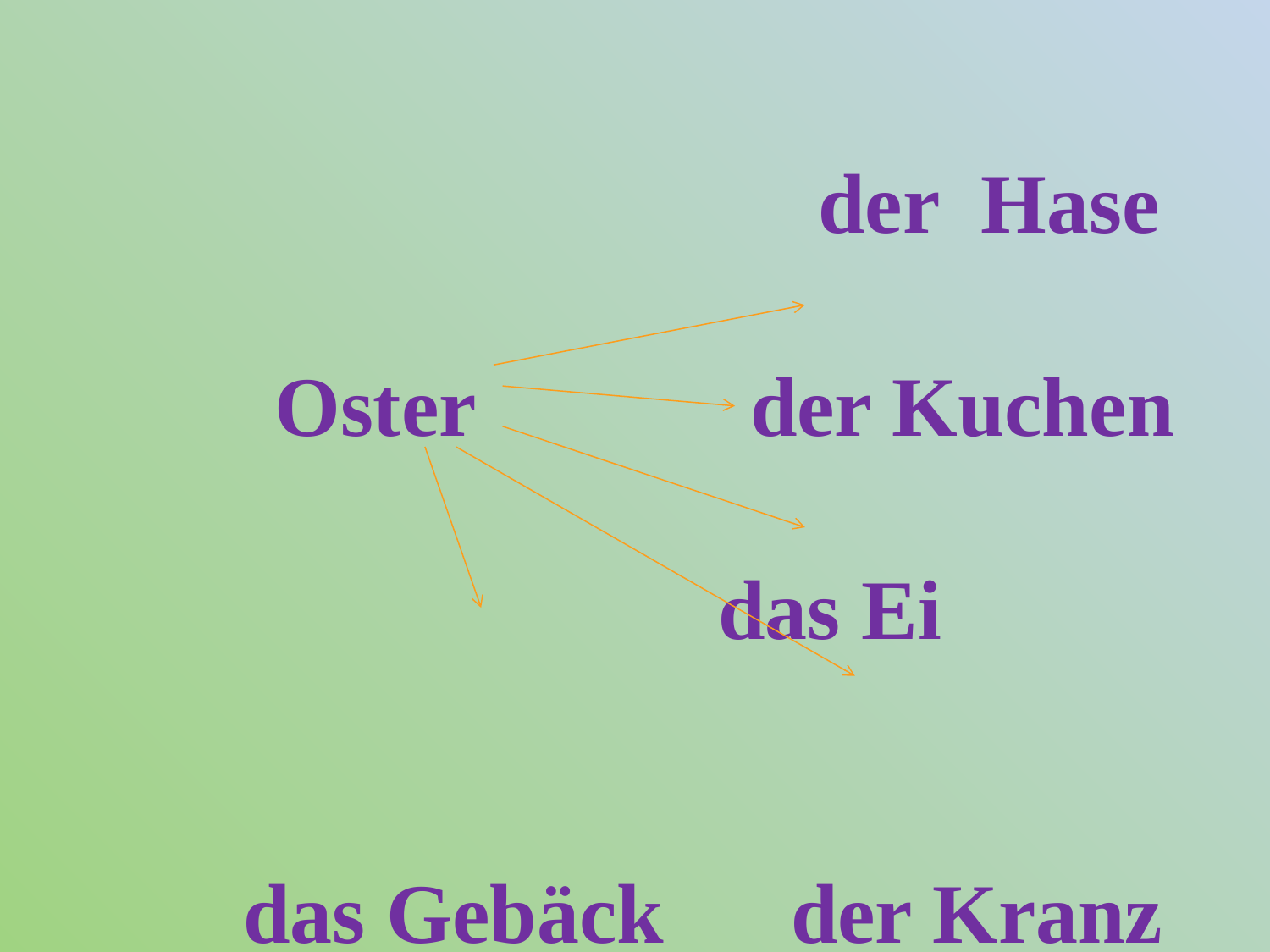

# Пасха (das Ostern) der  Hase Оster             der Kuchen das Ei das Gebäck      der Kranz